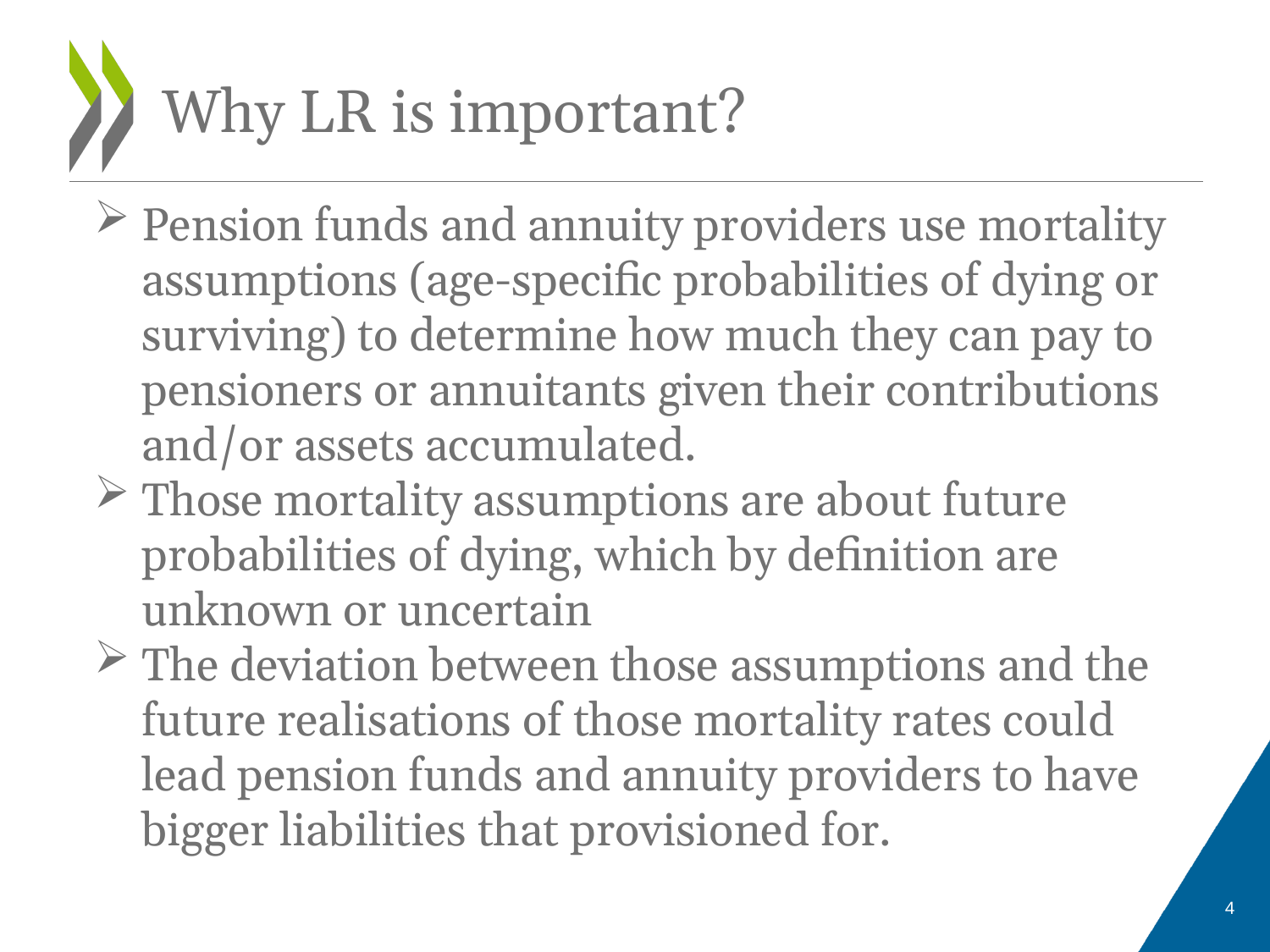

Why LR is important?
Pension funds and annuity providers use mortality assumptions (age-specific probabilities of dying or surviving) to determine how much they can pay to pensioners or annuitants given their contributions and/or assets accumulated.
Those mortality assumptions are about future probabilities of dying, which by definition are unknown or uncertain
The deviation between those assumptions and the future realisations of those mortality rates could lead pension funds and annuity providers to have bigger liabilities that provisioned for.

4